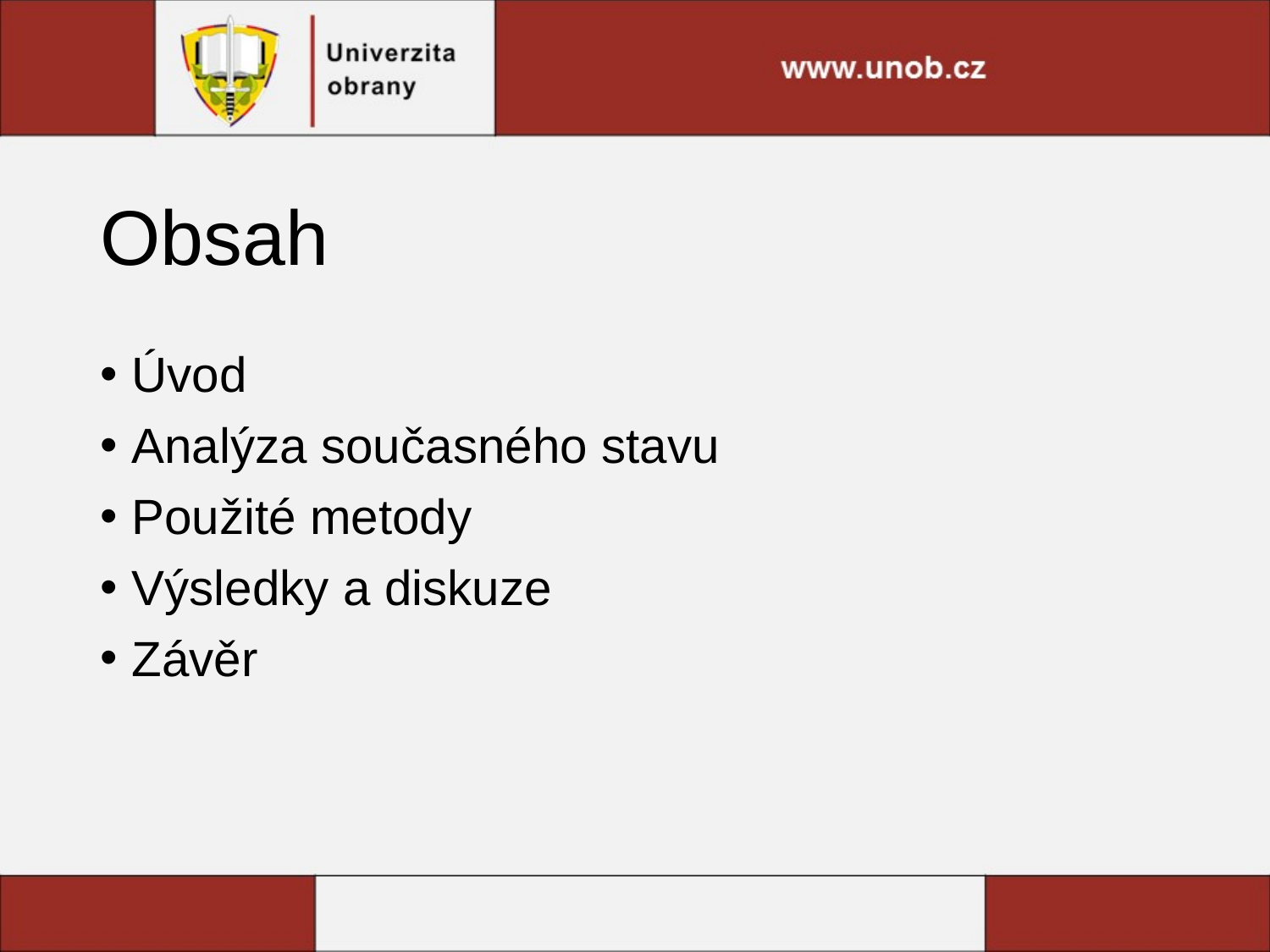

# Obsah
Úvod
Analýza současného stavu
Použité metody
Výsledky a diskuze
Závěr